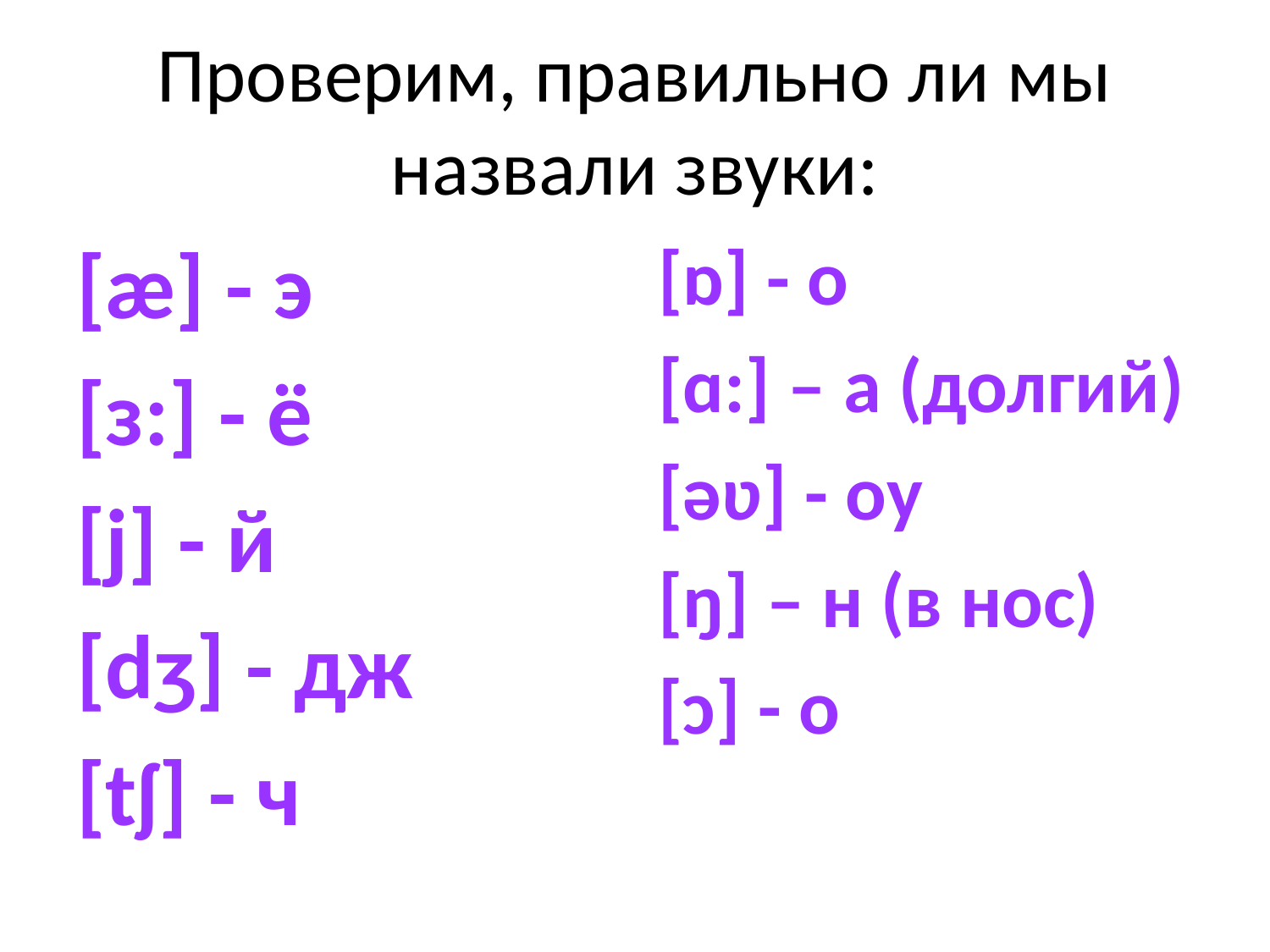

# Проверим, правильно ли мы назвали звуки:
[æ] - э
[ɜ:] - ё
[j] - й
[dʒ] - дж
[tʃ] - ч

[ɒ] - о
[ɑ:] – а (долгий)
[əʋ] - оу
[ŋ] – н (в нос)
[ɔ] - о